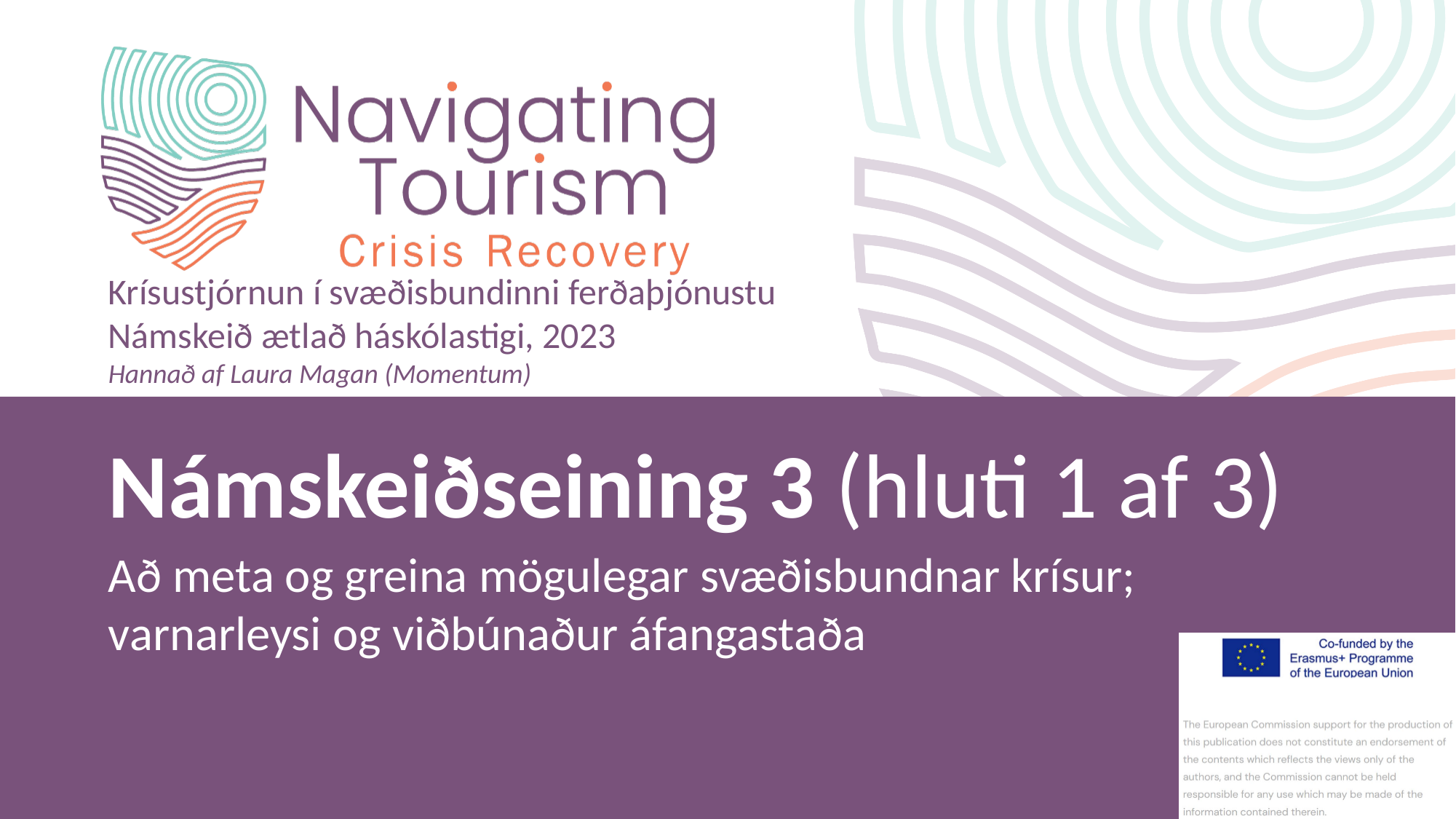

Krísustjórnun í svæðisbundinni ferðaþjónustu
Námskeið ætlað háskólastigi, 2023
Hannað af Laura Magan (Momentum)
Námskeiðseining 3 (hluti 1 af 3)
Að meta og greina mögulegar svæðisbundnar krísur;  varnarleysi og viðbúnaður áfangastaða